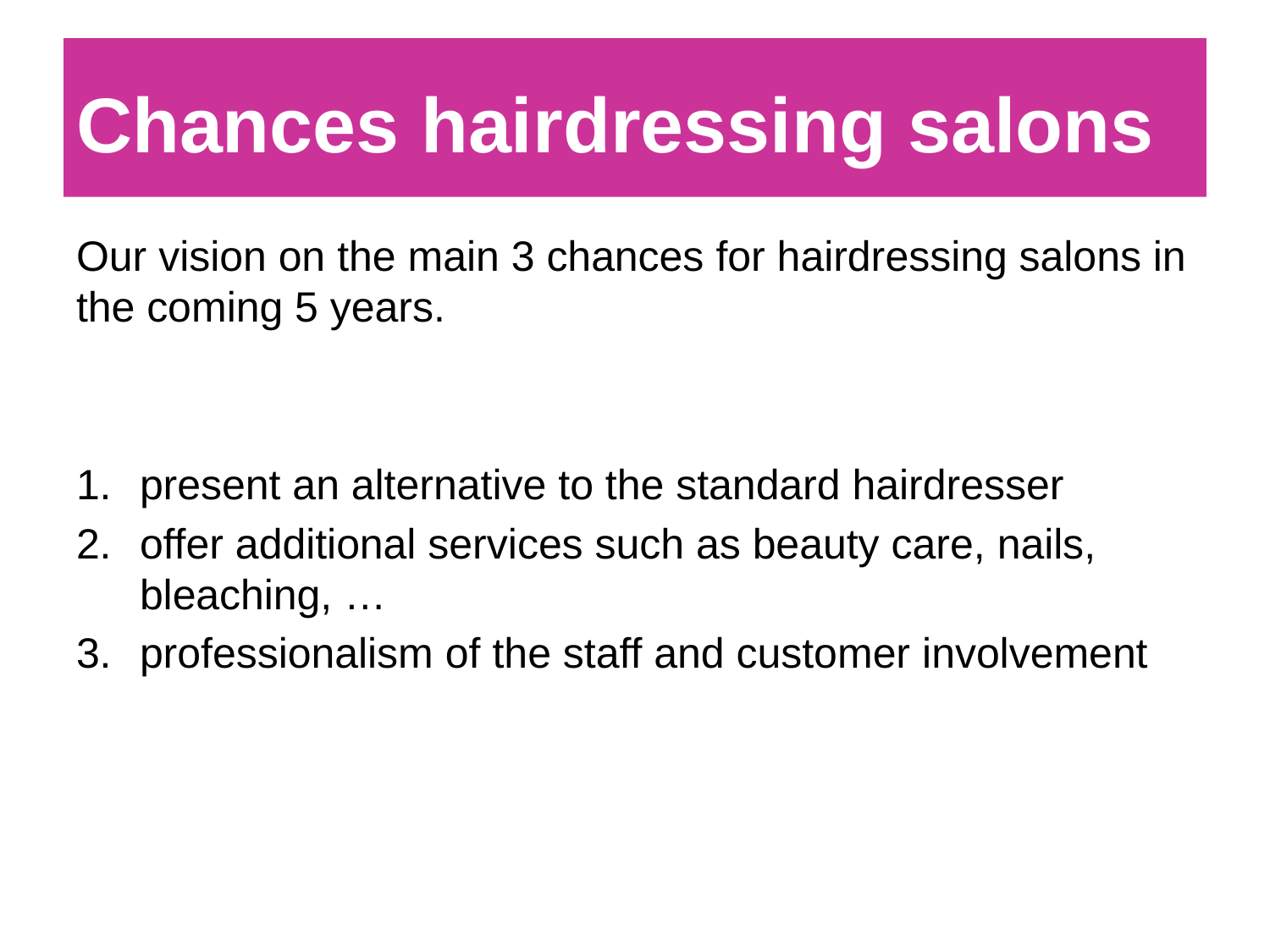

# Chances hairdressing salons
Our vision on the main 3 chances for hairdressing salons in the coming 5 years.

present an alternative to the standard hairdresser
offer additional services such as beauty care, nails, bleaching, …
professionalism of the staff and customer involvement